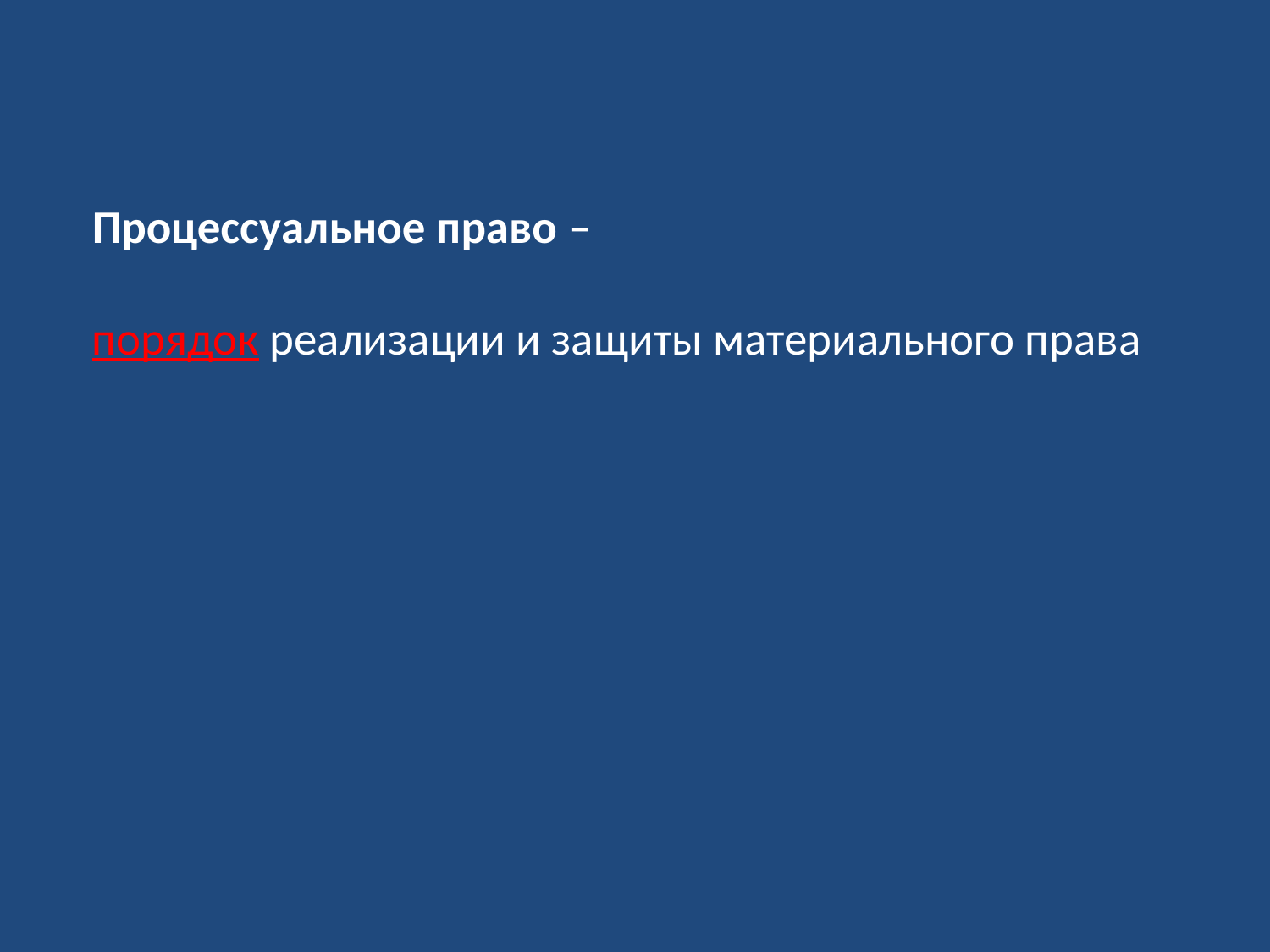

# Процессуальное право – порядок реализации и защиты материального права